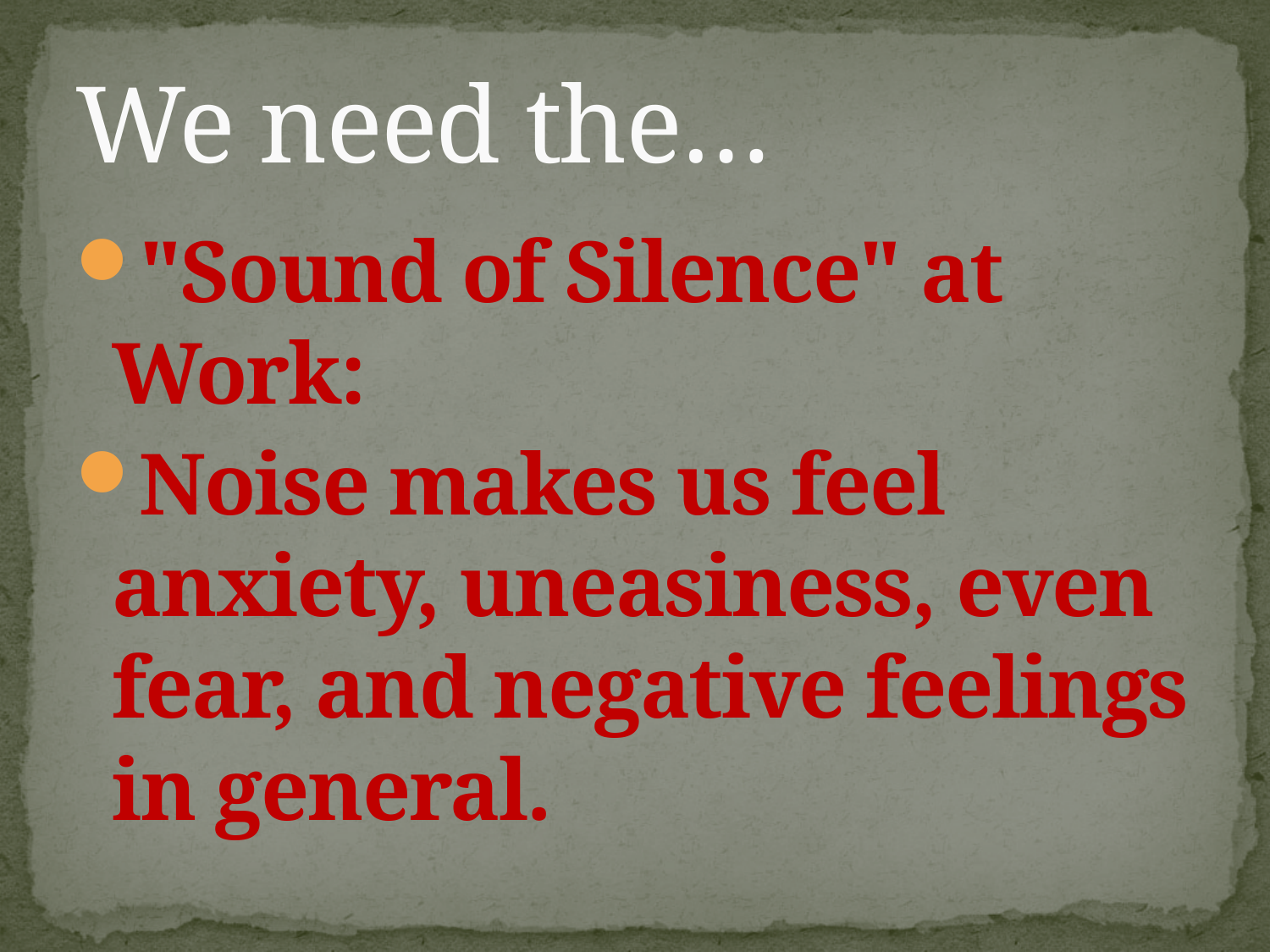

# We need the…
"Sound of Silence" at Work:
Noise makes us feel anxiety, uneasiness, even fear, and negative feelings in general.